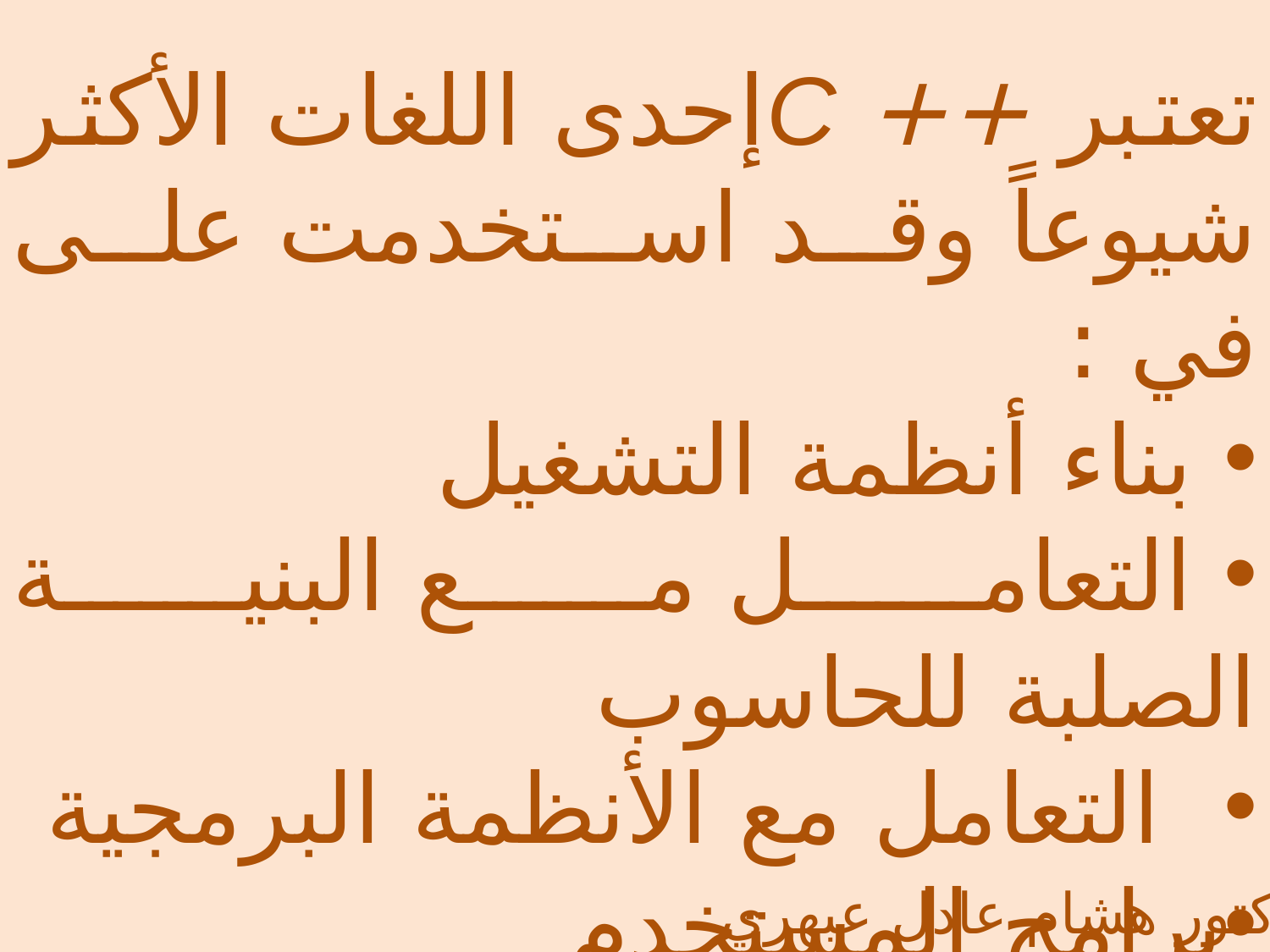

تعتبر ++ Cإحدى اللغات الأكثر شيوعاً وقد استخدمت على في :
 بناء أنظمة التشغيل
 التعامل مع البنية الصلبة للحاسوب
  التعامل مع الأنظمة البرمجية
برامج المستخدم
 بمشغلات الأجهزة  والأنظمة المضمنة
الدكتور هشام عادل عبهري